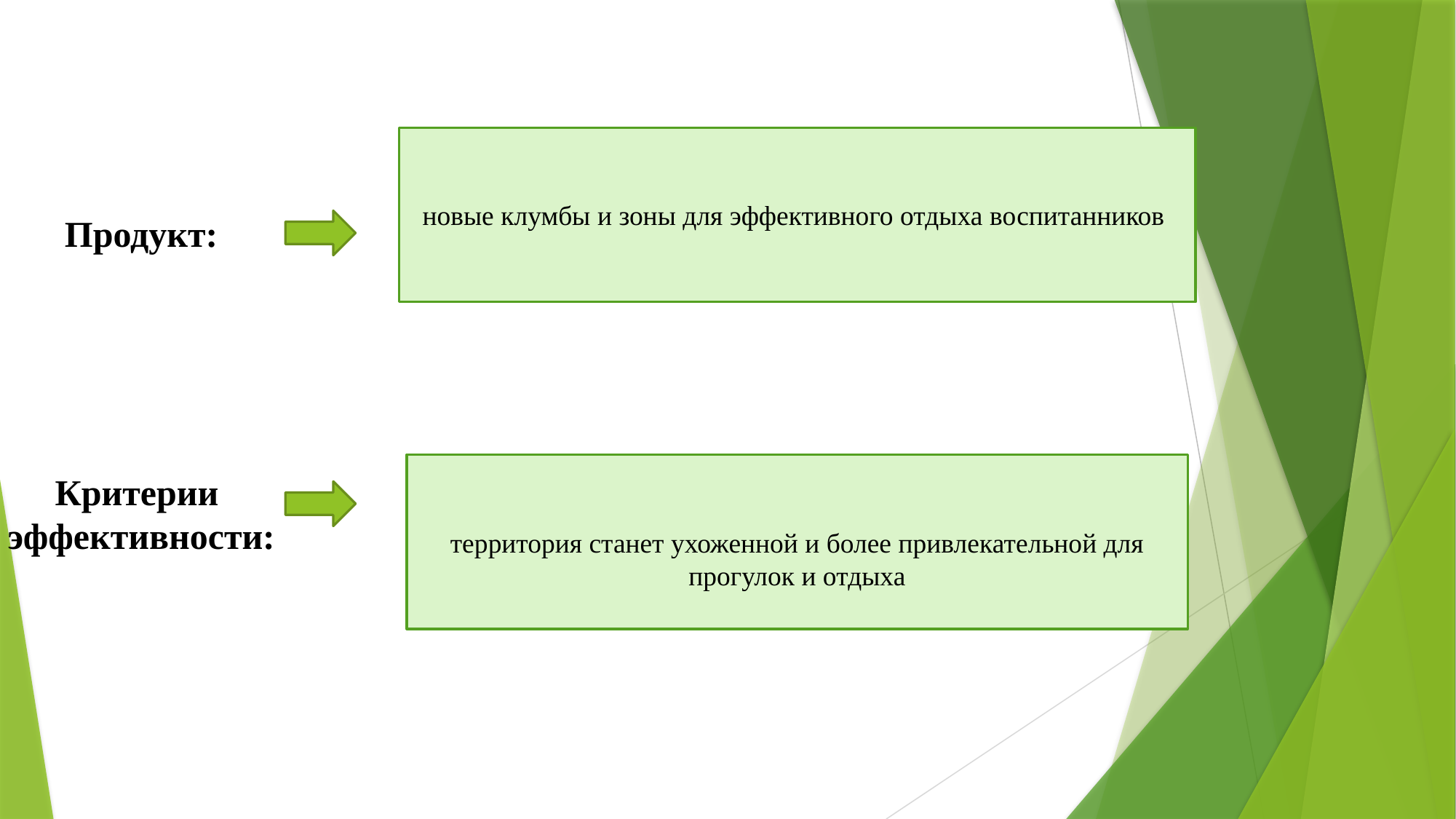

новые клумбы и зоны для эффективного отдыха воспитанников

Продукт:

территория станет ухоженной и более привлекательной для прогулок и отдыха

Критерии
эффективности: